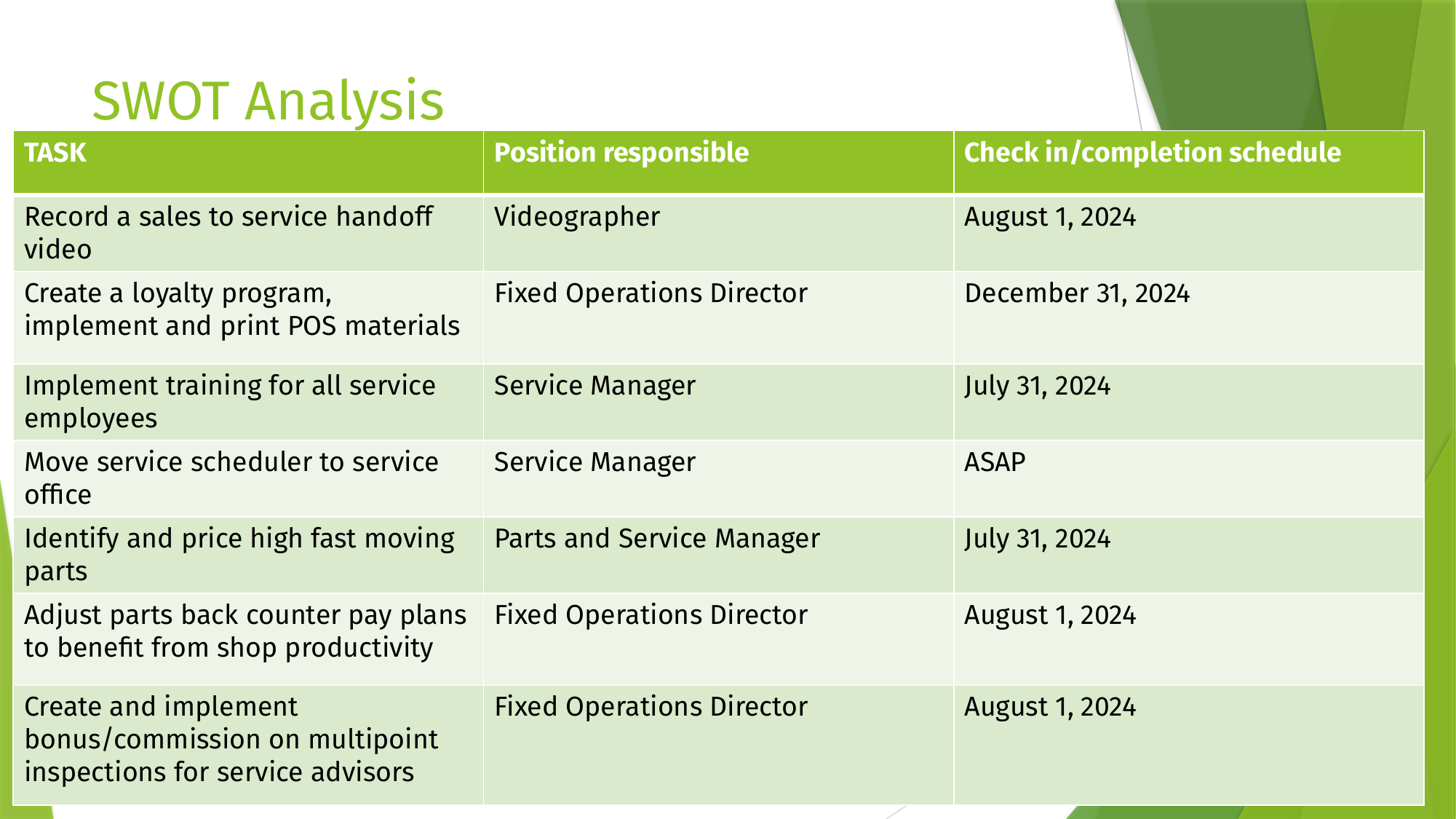

# SWOT Analysis
| TASK | Position responsible | Check in/completion schedule |
| --- | --- | --- |
| Record a sales to service handoff video | Videographer | August 1, 2024 |
| Create a loyalty program, implement and print POS materials | Fixed Operations Director | December 31, 2024 |
| Implement training for all service employees | Service Manager | July 31, 2024 |
| Move service scheduler to service office | Service Manager | ASAP |
| Identify and price high fast moving parts | Parts and Service Manager | July 31, 2024 |
| Adjust parts back counter pay plans to benefit from shop productivity | Fixed Operations Director | August 1, 2024 |
| Create and implement bonus/commission on multipoint inspections for service advisors | Fixed Operations Director | August 1, 2024 |